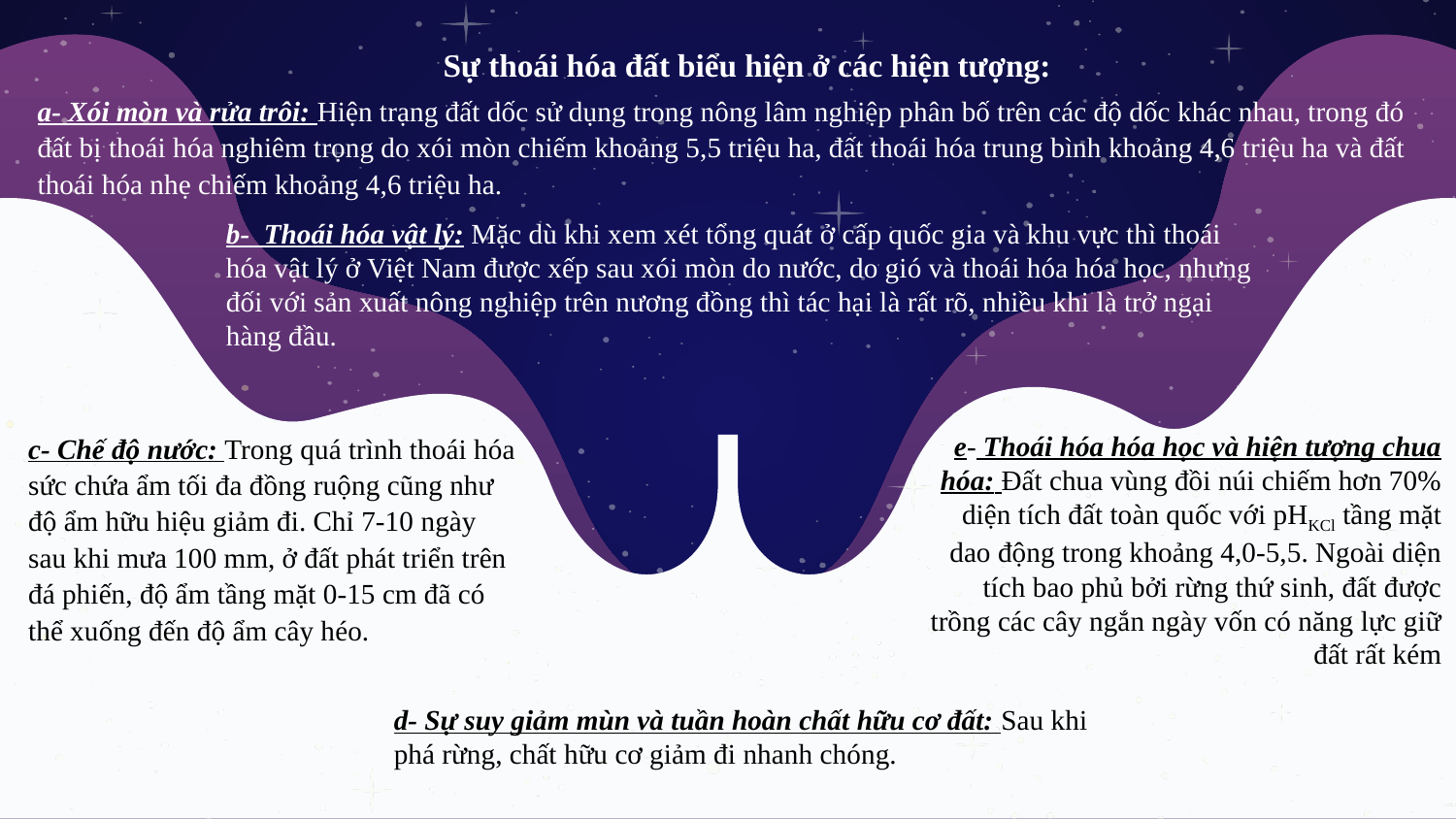

Sự thoái hóa đất biểu hiện ở các hiện tượng:

a- Xói mòn và rửa trôi: Hiện trạng đất dốc sử dụng trong nông lâm nghiệp phân bố trên các độ dốc khác nhau, trong đó đất bị thoái hóa nghiêm trọng do xói mòn chiếm khoảng 5,5 triệu ha, đất thoái hóa trung bình khoảng 4,6 triệu ha và đất thoái hóa nhẹ chiếm khoảng 4,6 triệu ha.

b-  Thoái hóa vật lý: Mặc dù khi xem xét tổng quát ở cấp quốc gia và khu vực thì thoái hóa vật lý ở Việt Nam được xếp sau xói mòn do nước, do gió và thoái hóa hóa học, nhưng đối với sản xuất nông nghiệp trên nương đồng thì tác hại là rất rõ, nhiều khi là trở ngại hàng đầu.
e- Thoái hóa hóa học và hiện tượng chua hóa: Đất chua vùng đồi núi chiếm hơn 70% diện tích đất toàn quốc với pHKCl tầng mặt dao động trong khoảng 4,0-5,5. Ngoài diện tích bao phủ bởi rừng thứ sinh, đất được trồng các cây ngắn ngày vốn có năng lực giữ đất rất kém
c- Chế độ nước: Trong quá trình thoái hóa sức chứa ẩm tối đa đồng ruộng cũng như độ ẩm hữu hiệu giảm đi. Chỉ 7-10 ngày sau khi mưa 100 mm, ở đất phát triển trên đá phiến, độ ẩm tầng mặt 0-15 cm đã có thể xuống đến độ ẩm cây héo.
d- Sự suy giảm mùn và tuần hoàn chất hữu cơ đất: Sau khi phá rừng, chất hữu cơ giảm đi nhanh chóng.